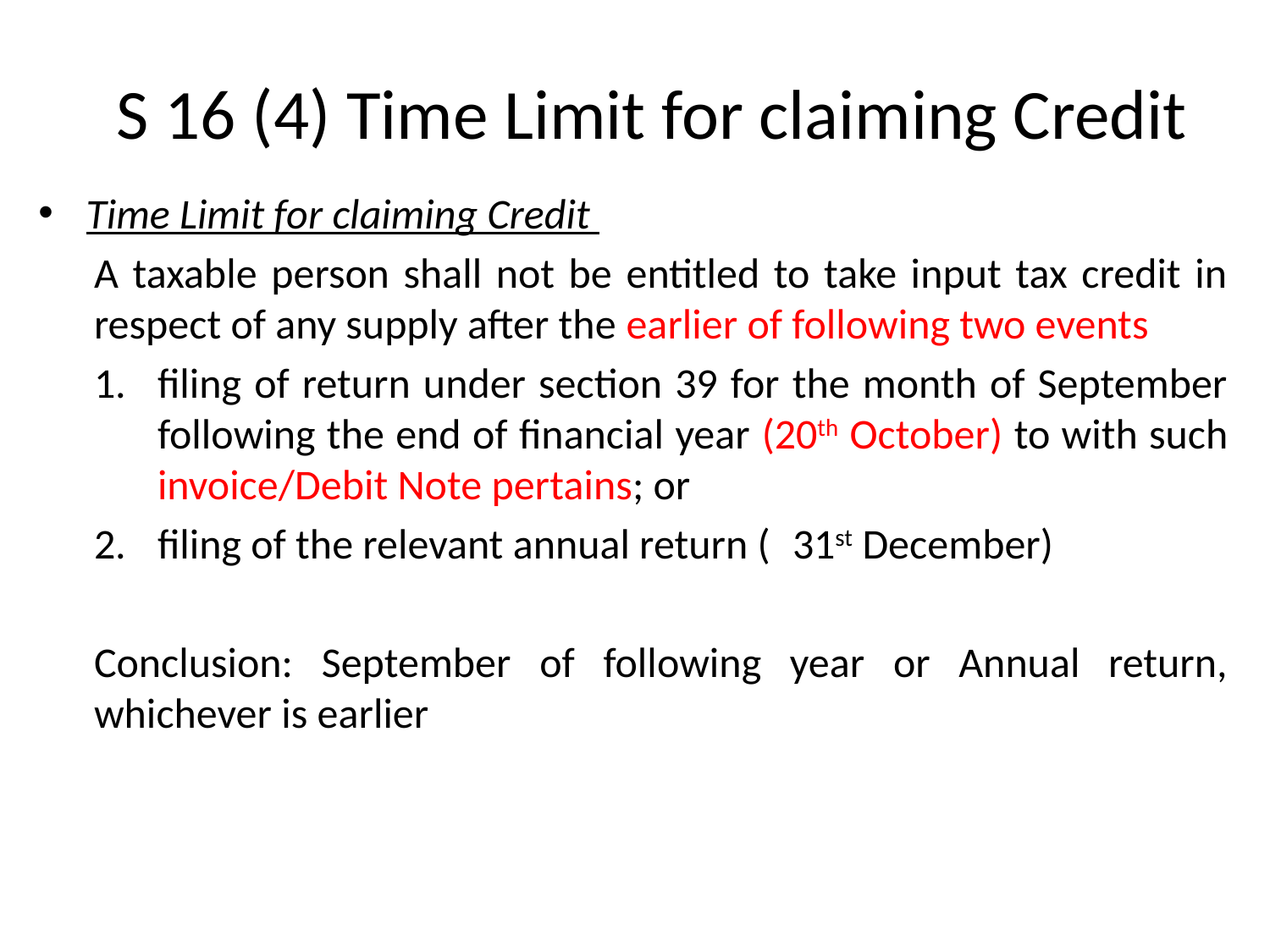

# S 16 (4) Time Limit for claiming Credit
Time Limit for claiming Credit
A taxable person shall not be entitled to take input tax credit in respect of any supply after the earlier of following two events
filing of return under section 39 for the month of September following the end of financial year (20th October) to with such invoice/Debit Note pertains; or
filing of the relevant annual return (	31st December)

Conclusion: September of following year or Annual return, whichever is earlier